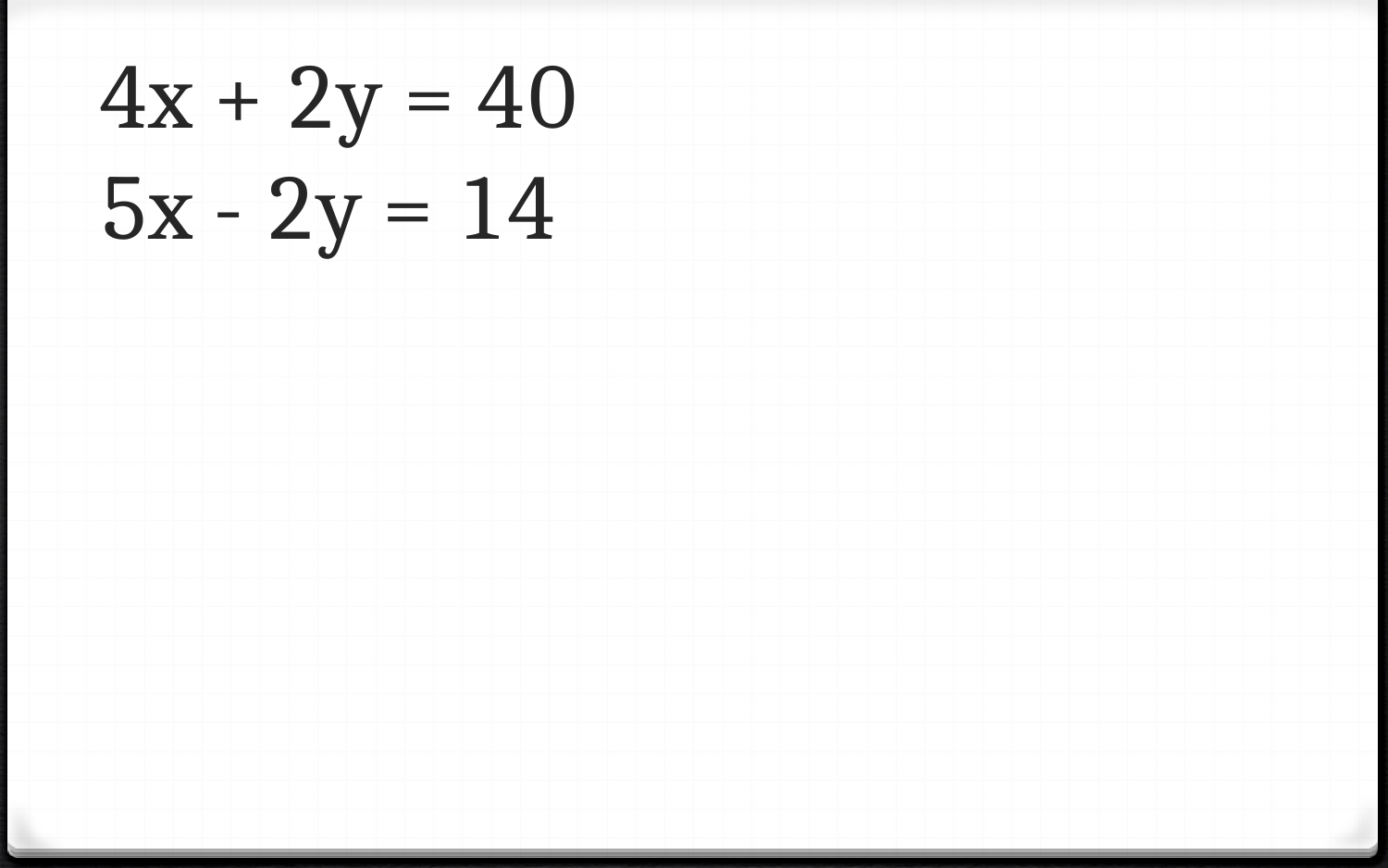

# 4x + 2y = 40 5x - 2y = 14